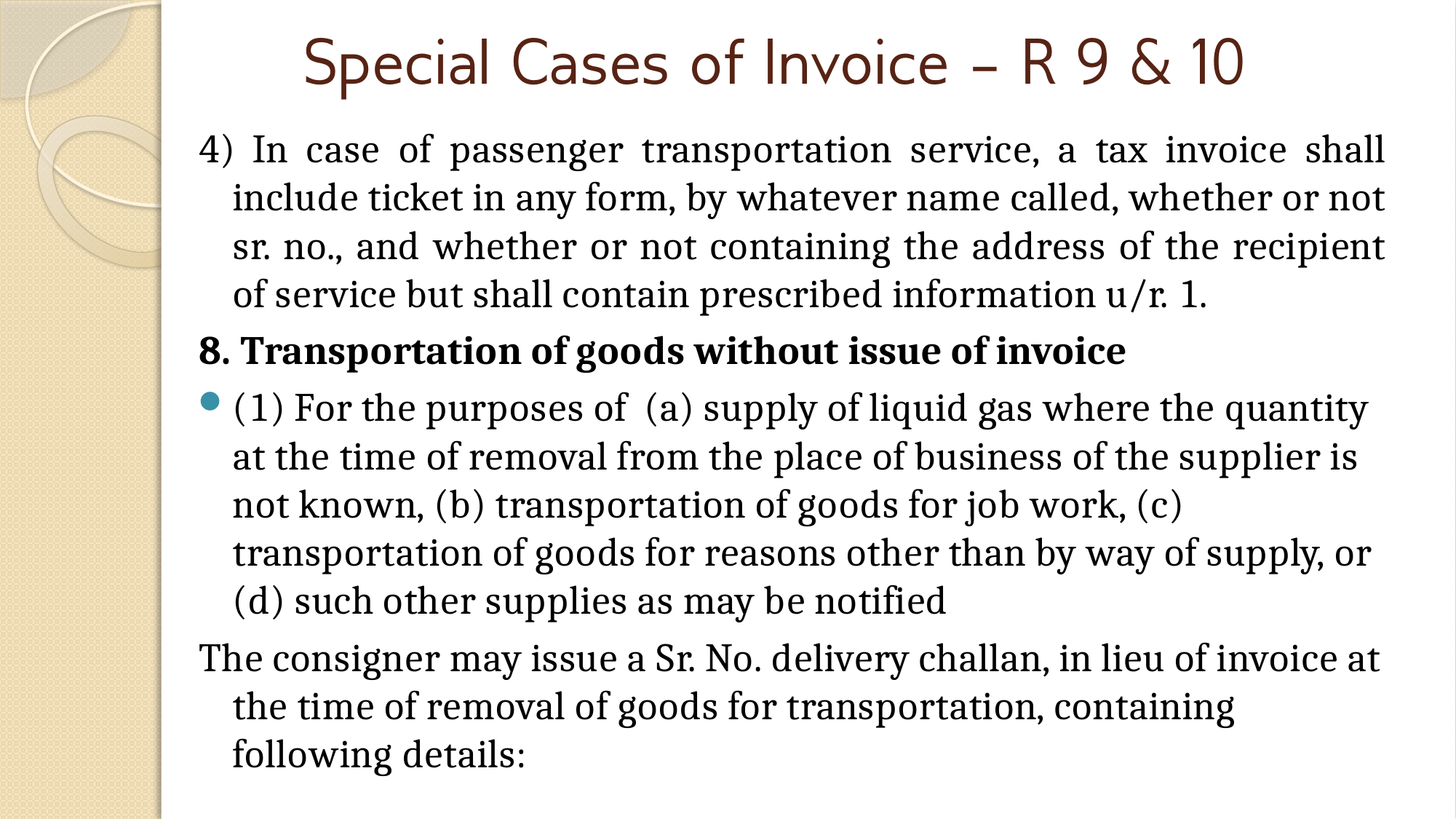

# Special Cases of Invoice – R 9 & 10
4) In case of passenger transportation service, a tax invoice shall include ticket in any form, by whatever name called, whether or not sr. no., and whether or not containing the address of the recipient of service but shall contain prescribed information u/r. 1.
8. Transportation of goods without issue of invoice
(1) For the purposes of  (a) supply of liquid gas where the quantity at the time of removal from the place of business of the supplier is not known, (b) transportation of goods for job work, (c) transportation of goods for reasons other than by way of supply, or (d) such other supplies as may be notified
The consigner may issue a Sr. No. delivery challan, in lieu of invoice at the time of removal of goods for transportation, containing following details: